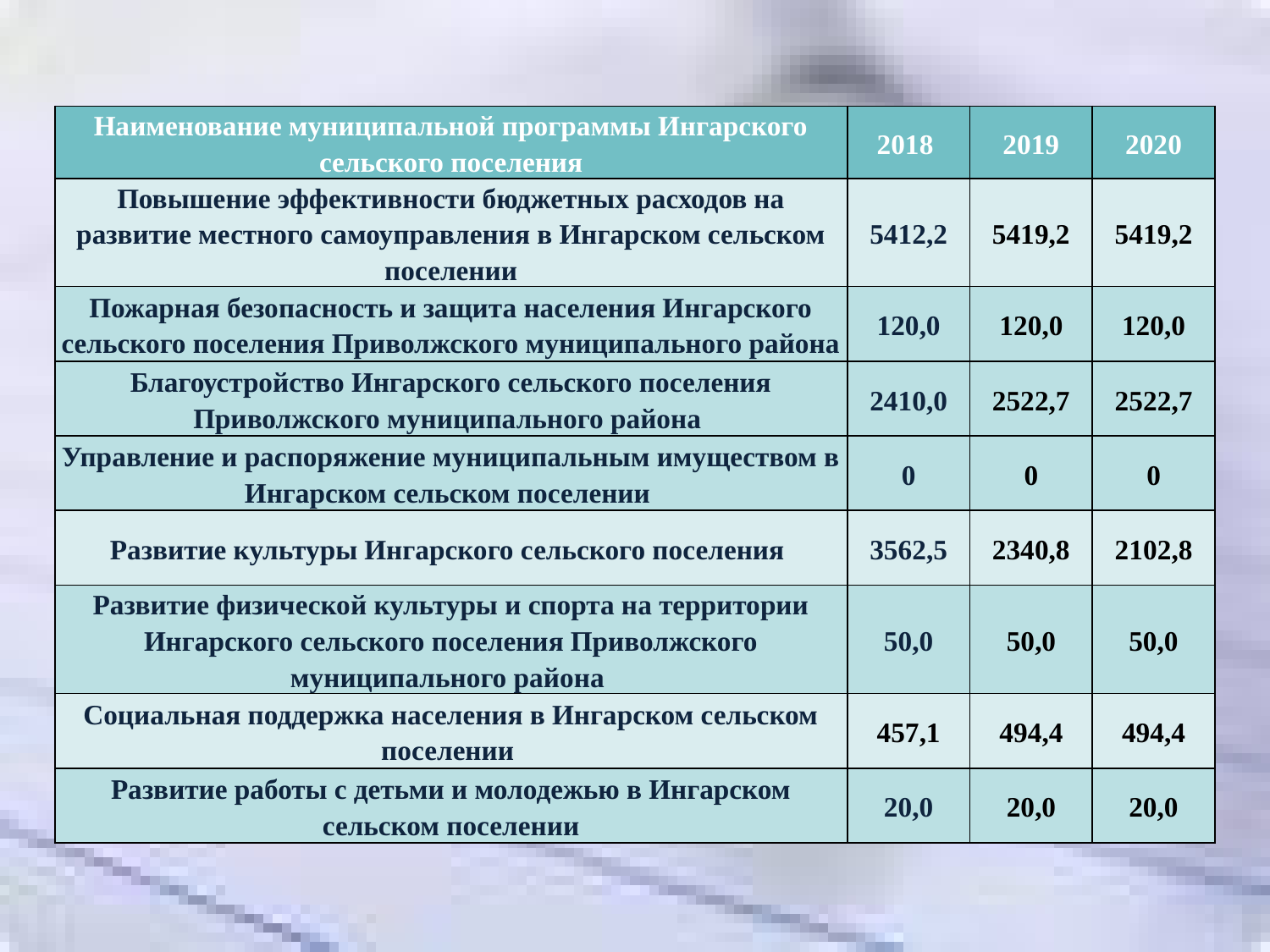

| Наименование муниципальной программы Ингарского сельского поселения | 2018 | 2019 | 2020 |
| --- | --- | --- | --- |
| Повышение эффективности бюджетных расходов на развитие местного самоуправления в Ингарском сельском поселении | 5412,2 | 5419,2 | 5419,2 |
| Пожарная безопасность и защита населения Ингарского сельского поселения Приволжского муниципального района | 120,0 | 120,0 | 120,0 |
| Благоустройство Ингарского сельского поселения Приволжского муниципального района | 2410,0 | 2522,7 | 2522,7 |
| Управление и распоряжение муниципальным имуществом в Ингарском сельском поселении | 0 | 0 | 0 |
| Развитие культуры Ингарского сельского поселения | 3562,5 | 2340,8 | 2102,8 |
| Развитие физической культуры и спорта на территории Ингарского сельского поселения Приволжского муниципального района | 50,0 | 50,0 | 50,0 |
| Социальная поддержка населения в Ингарском сельском поселении | 457,1 | 494,4 | 494,4 |
| Развитие работы с детьми и молодежью в Ингарском сельском поселении | 20,0 | 20,0 | 20,0 |